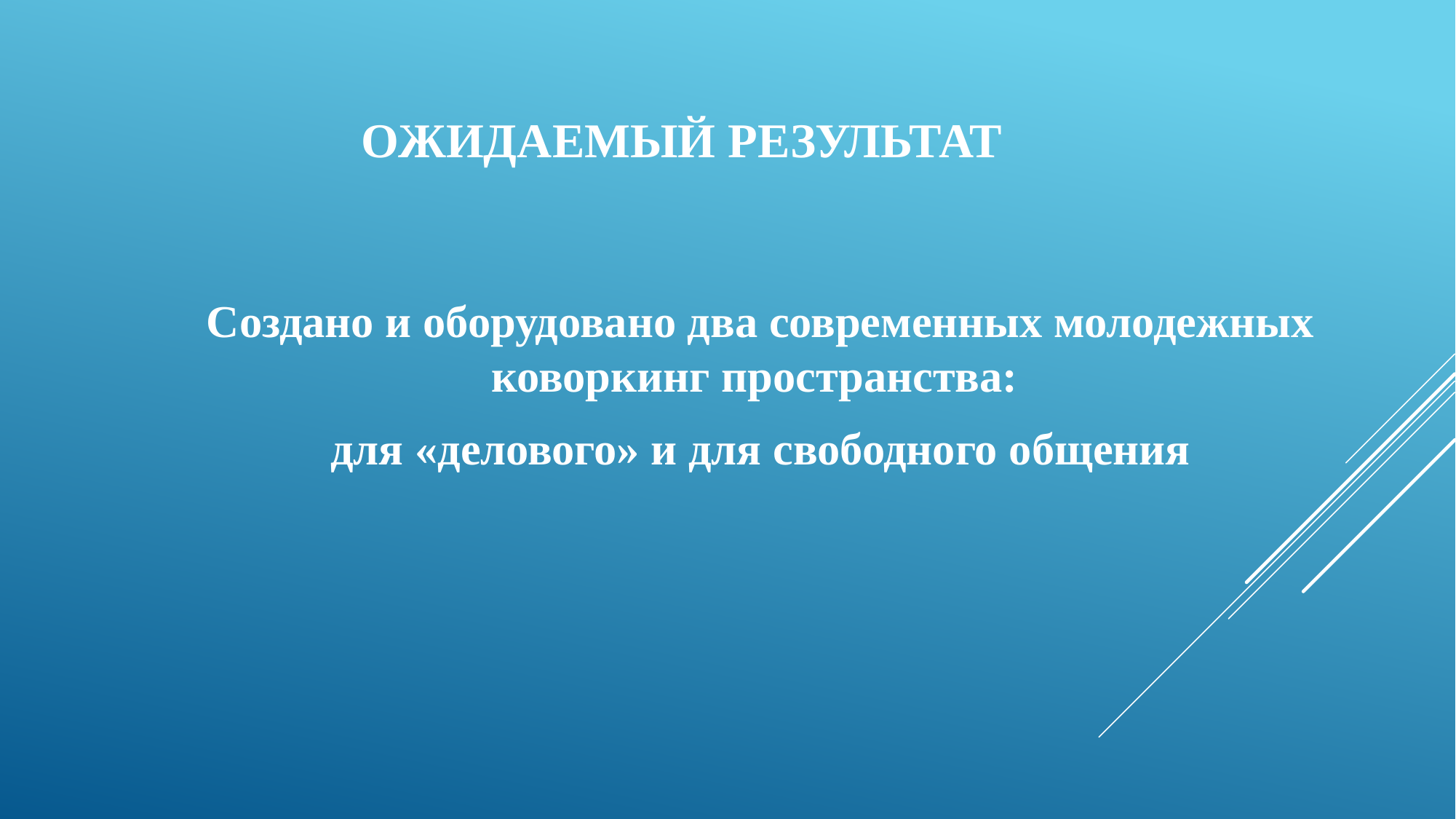

# Ожидаемый результат
Создано и оборудовано два современных молодежных коворкинг пространства:
для «делового» и для свободного общения